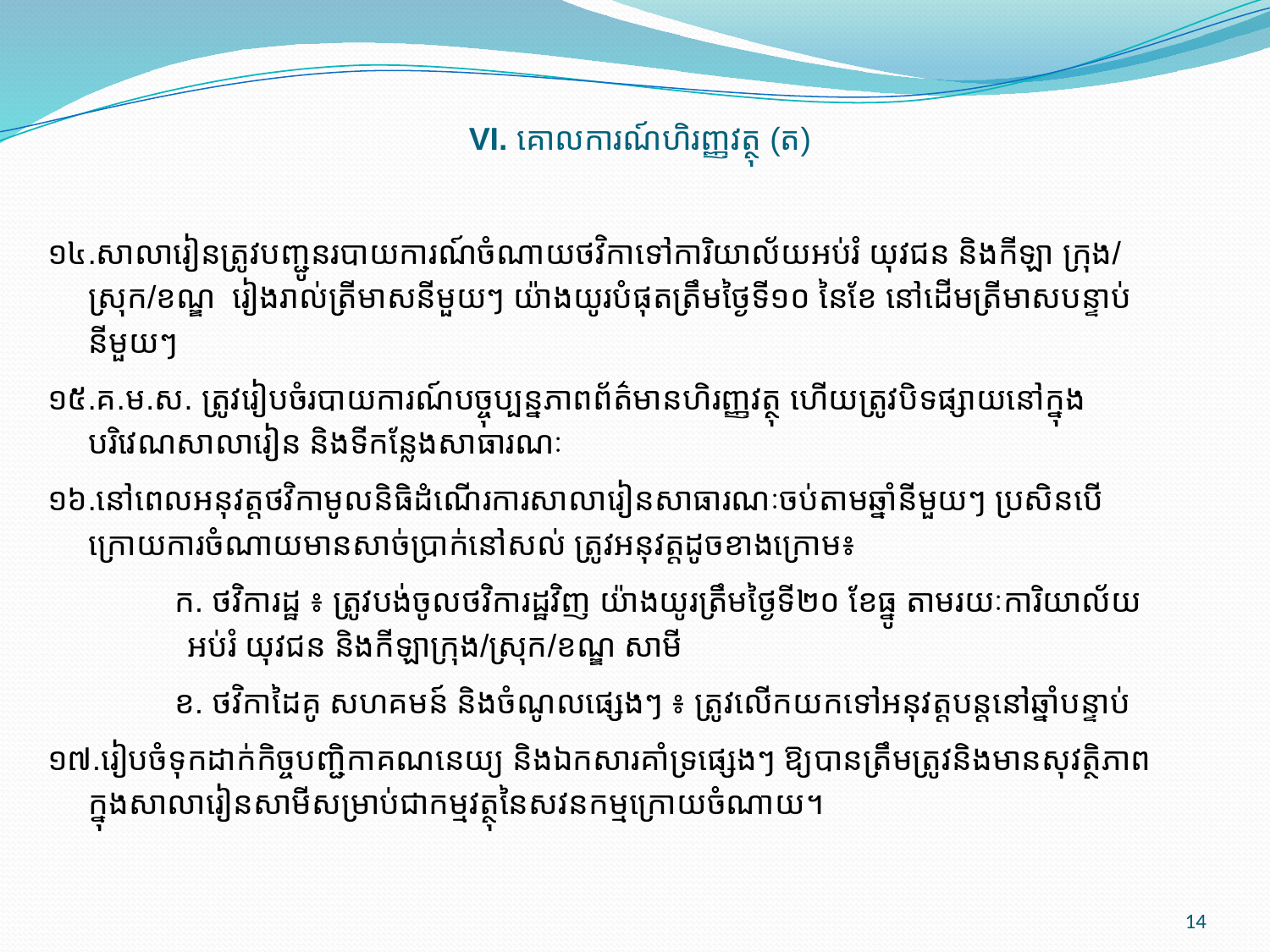

# VI. គោលការណ៍ហិរញ្ញវត្ថុ (ត)
១៤.សាលារៀនត្រូវបញ្ជូនរបាយការណ៍ចំណាយថវិកាទៅការិយាល័យអប់រំ យុវជន និងកីឡា ក្រុង/
     ស្រុក/ខណ្ឌ  រៀងរាល់ត្រីមាសនីមួយៗ យ៉ាងយូរបំផុតត្រឹមថ្ងៃទី១០ នៃខែ នៅដើមត្រីមាសបន្ទាប់
     នីមួយៗ

១៥.គ.ម.ស. ត្រូវរៀបចំរបាយការណ៍បច្ចុប្បន្នភាពព័ត៌មានហិរញ្ញវត្ថុ ហើយត្រូវបិទផ្សាយនៅក្នុង
     បរិវេណសាលារៀន និងទីកន្លែងសាធារណៈ

១៦.នៅពេលអនុវត្ដថវិកាមូលនិធិដំណើរការសាលារៀនសាធារណៈចប់តាមឆ្នាំនីមួយៗ ប្រសិនបើ
     ក្រោយការចំណាយមានសាច់ប្រាក់នៅសល់ ត្រូវអនុវត្តដូចខាងក្រោម៖

	ក. ថវិការដ្ឋ ៖ ត្រូវបង់ចូលថវិការដ្ឋវិញ យ៉ាងយូរត្រឹមថ្ងៃទី២០ ខែធ្នូ តាមរយៈការិយាល័យ
                 ​​អប់រំ យុវជន និងកីឡាក្រុង/ស្រុក/ខណ្ឌ សាមី

	ខ.​ ថវិកាដៃគូ​ សហគមន៍ និងចំណូលផ្សេងៗ ៖ ត្រូវលើកយកទៅអនុវត្តបន្តនៅឆ្នាំបន្ទាប់

១៧.រៀបចំទុកដាក់កិច្ចបញ្ជិកាគណនេយ្យ និងឯកសារគាំទ្រផ្សេងៗ ឱ្យបានត្រឹមត្រូវនិងមានសុវត្ថិភាព
     ក្នុងសាលារៀនសាមីសម្រាប់ជាកម្មវត្ថុនៃសវនកម្មក្រោយចំណាយ។

14